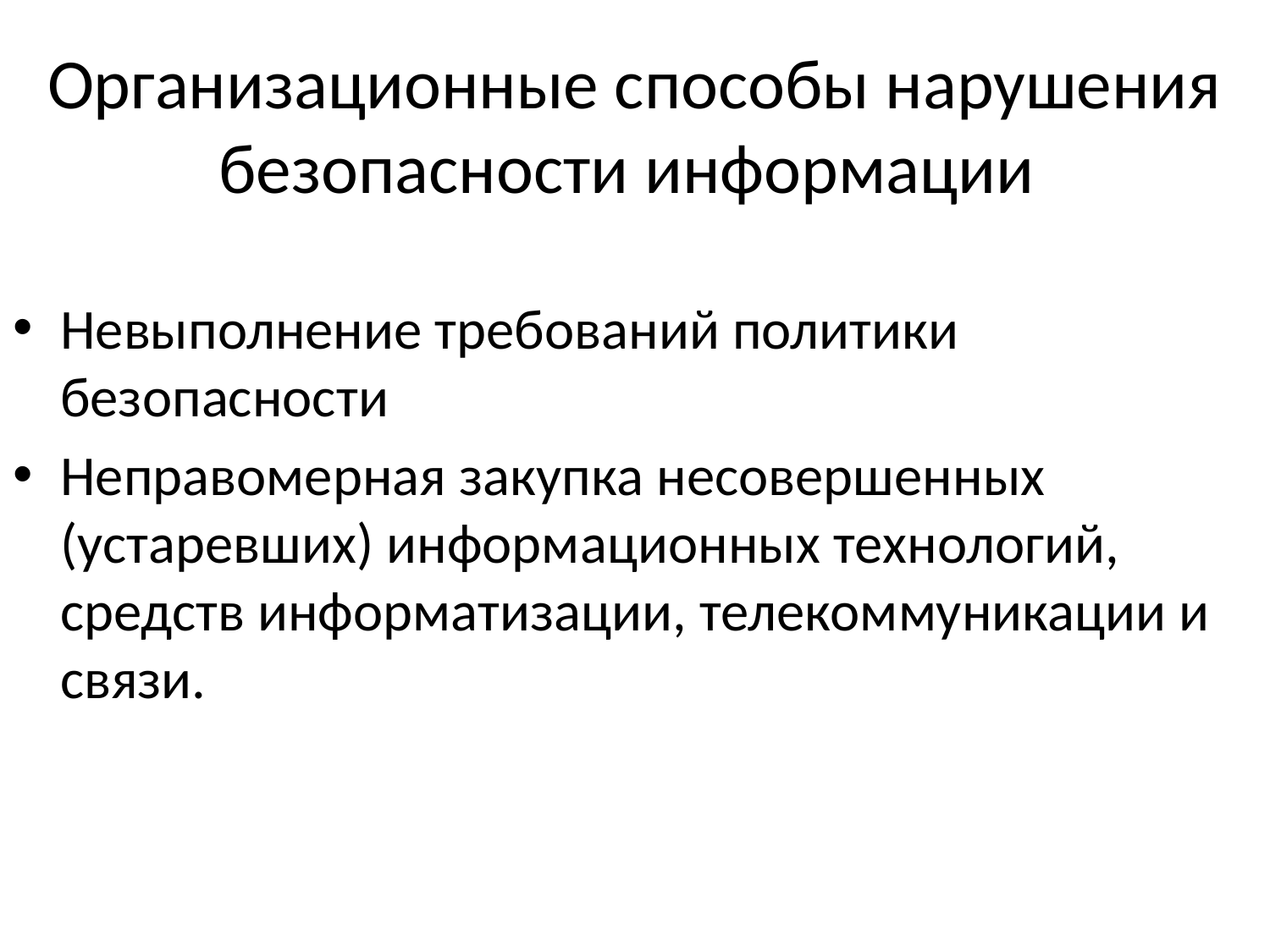

# Организационные способы нарушения безопасности информации
Невыполнение требований политики безопасности
Неправомерная закупка несовершенных (устаревших) информационных технологий, средств информатизации, телекоммуникации и связи.